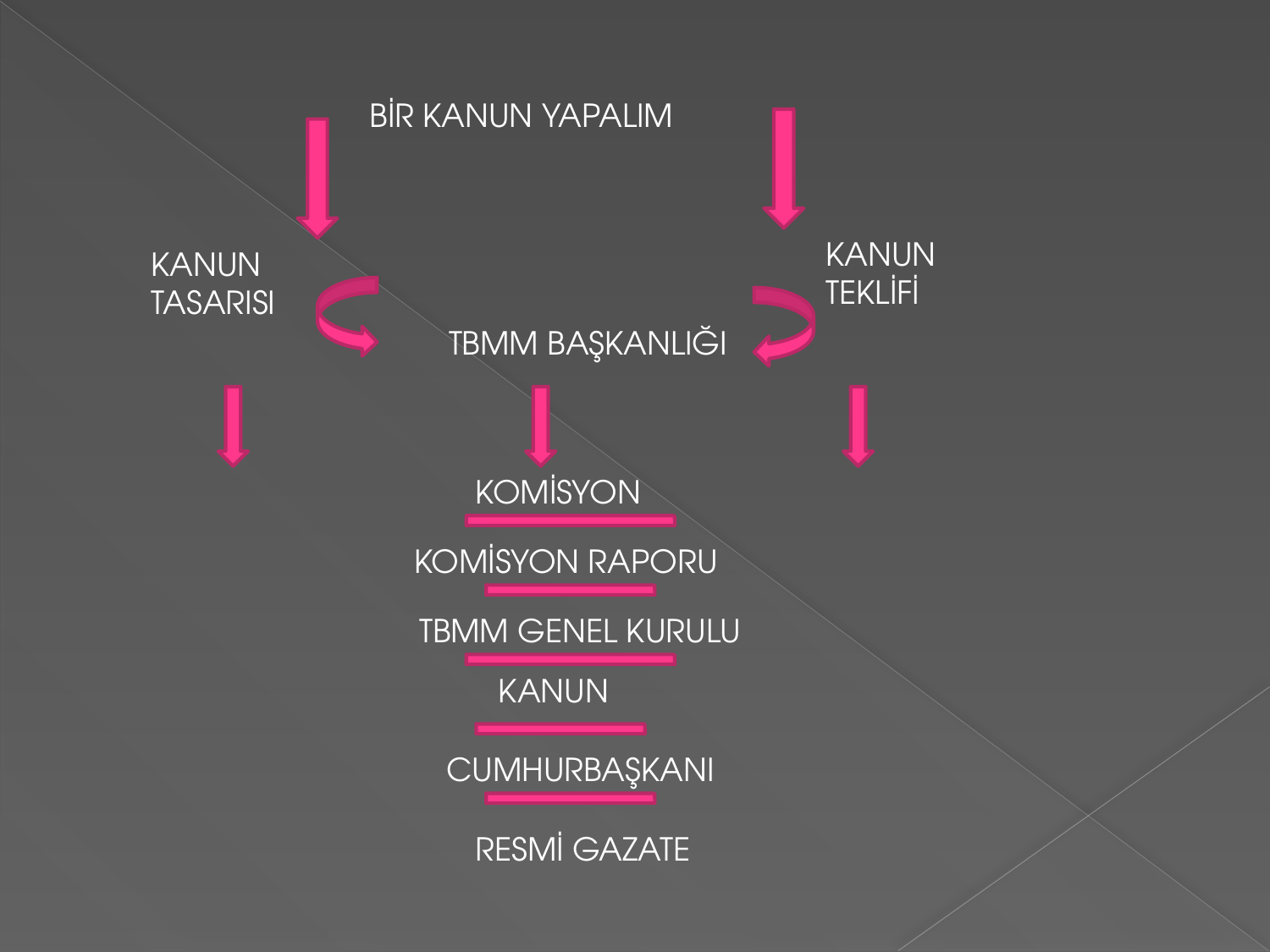

BİR KANUN YAPALIM

KANUN TEKLİFİ
KANUN TASARISI

    TBMM BAŞKANLIĞI

                                KOMİSYON

     KOMİSYON RAPORU

                             TBMM GENEL KURULU

KANUN

            CUMHURBAŞKANI

   RESMİ GAZATE